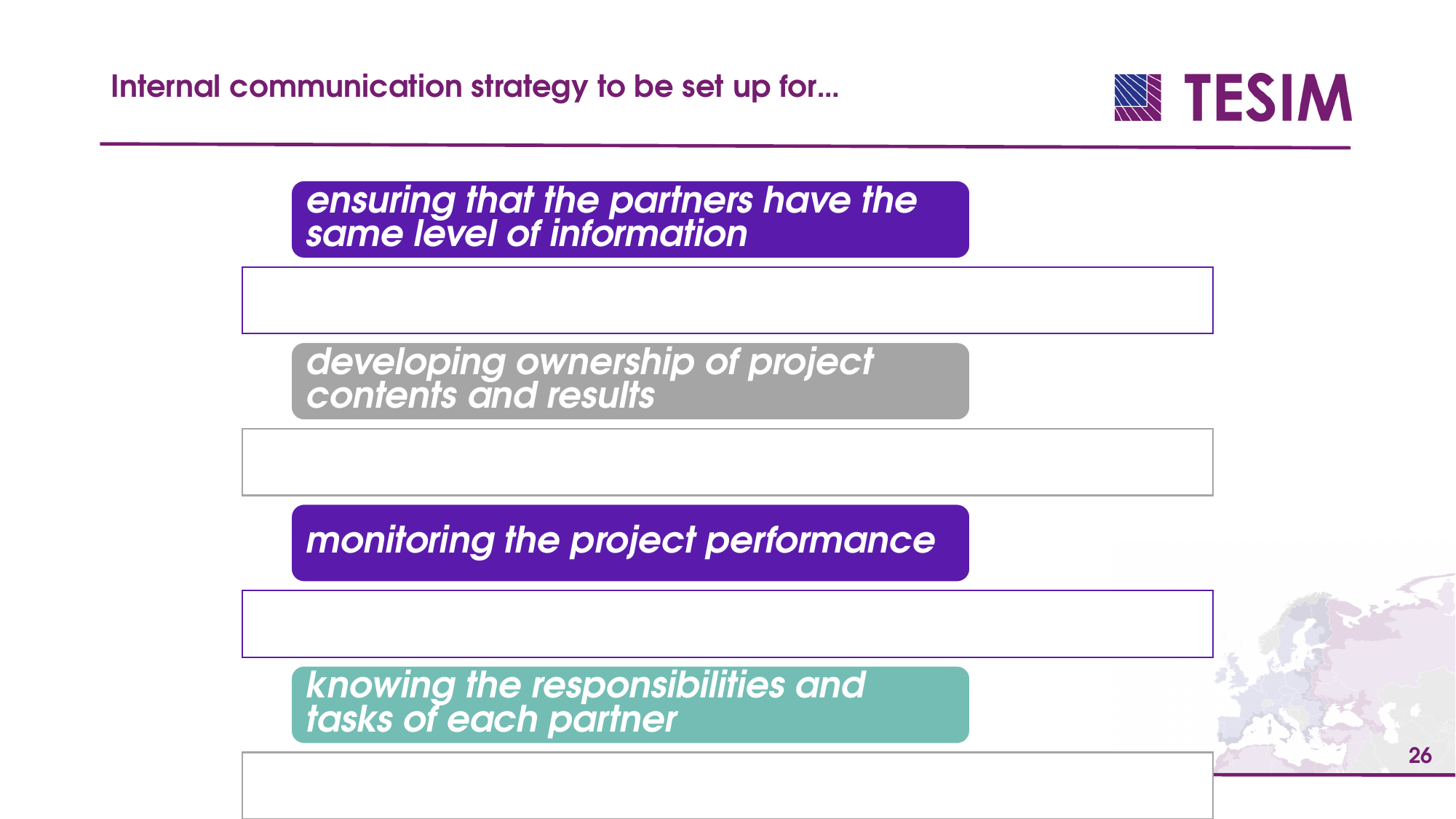

Internal communication strategy to be set up for…
ensuring that the partners have the same level of information
developing ownership of project contents and results
monitoring the project performance
knowing the responsibilities and tasks of each partner